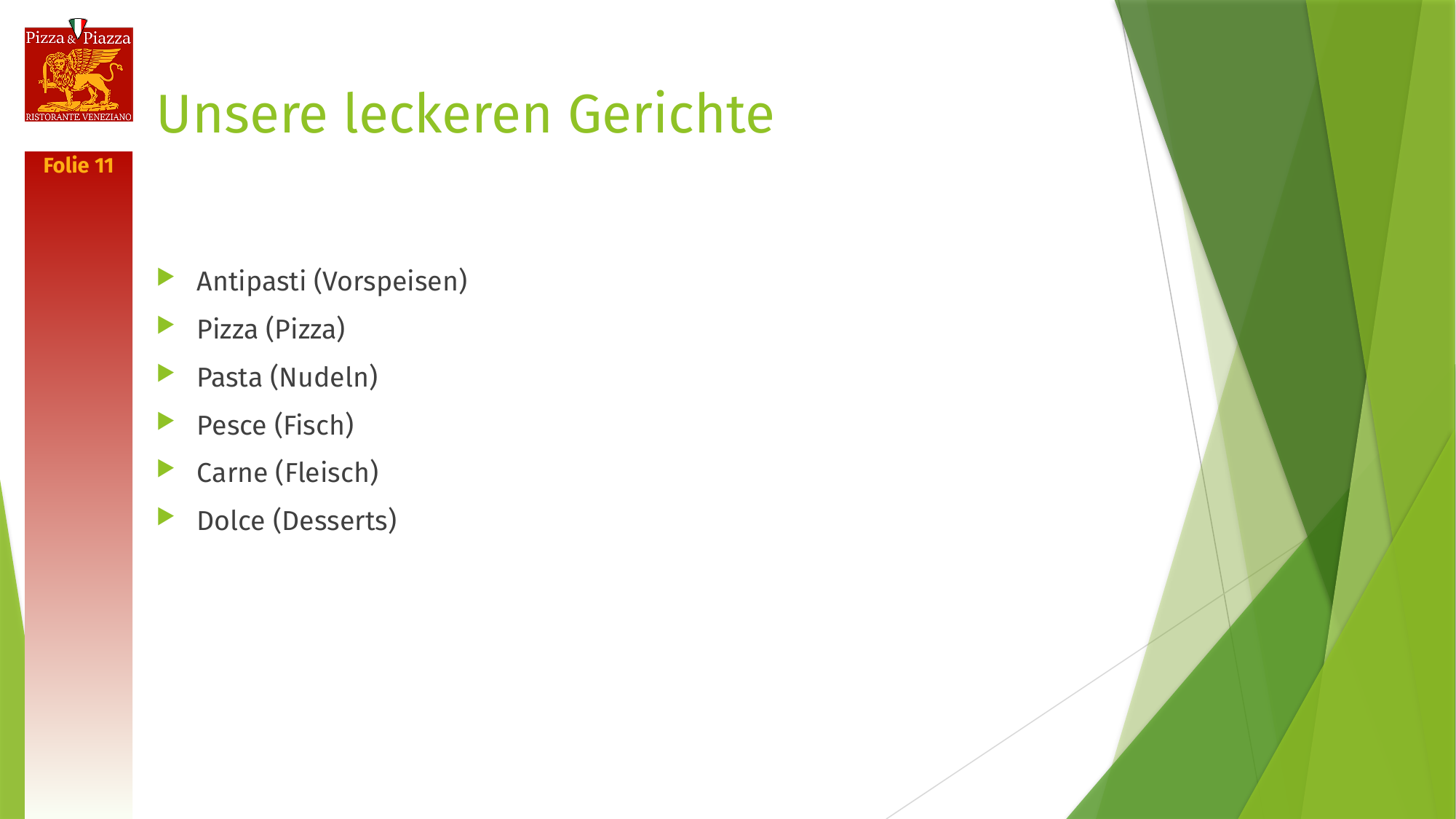

# Unsere leckeren Gerichte
Antipasti (Vorspeisen)
Pizza (Pizza)
Pasta (Nudeln)
Pesce (Fisch)
Carne (Fleisch)
Dolce (Desserts)